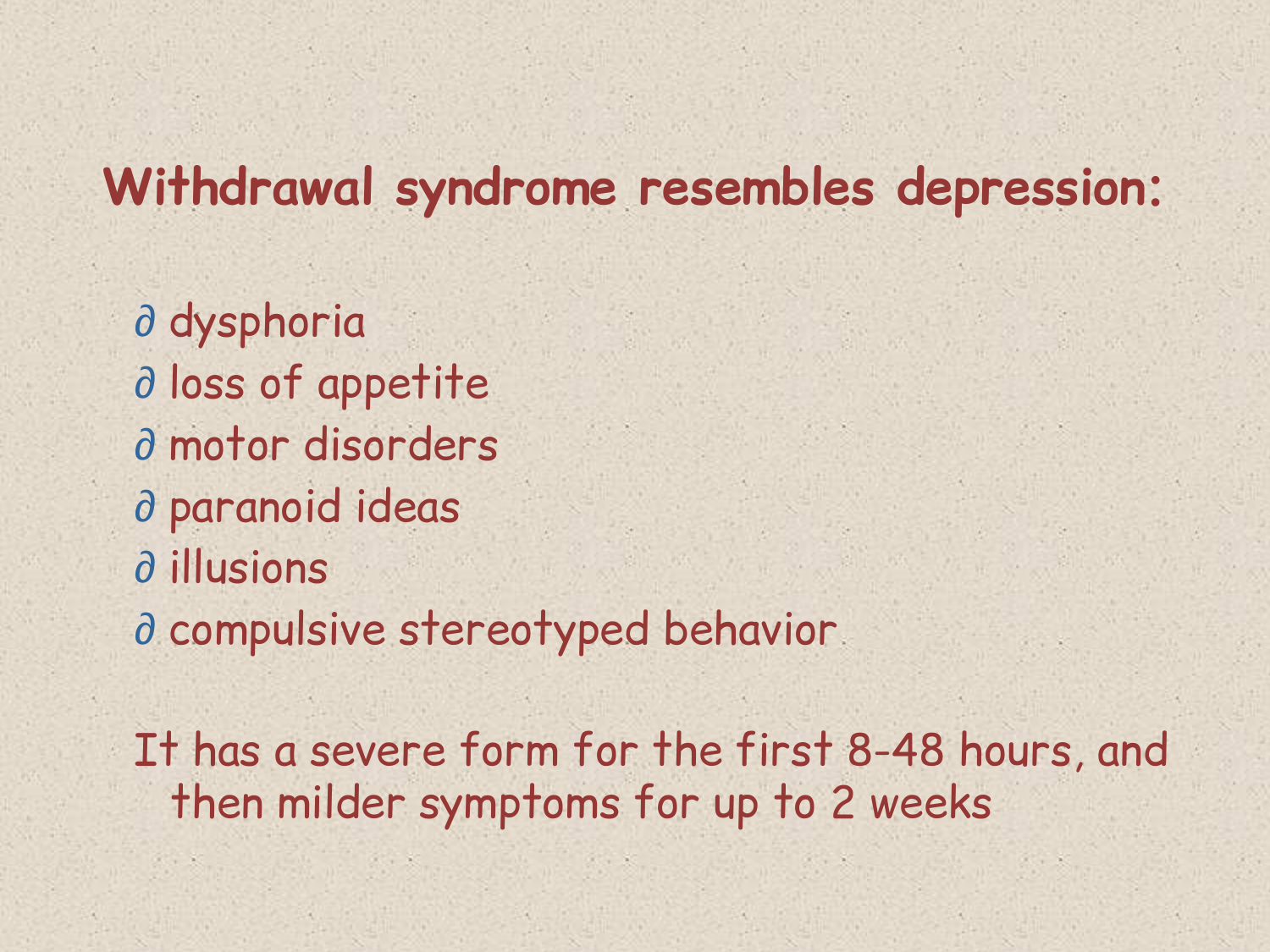

Withdrawal syndrome resembles depression:

∂ dysphoria
∂ loss of appetite
∂ motor disorders
∂ paranoid ideas
∂ illusions
∂ compulsive stereotyped behavior

It has a severe form for the first 8-48 hours, and then milder symptoms for up to 2 weeks